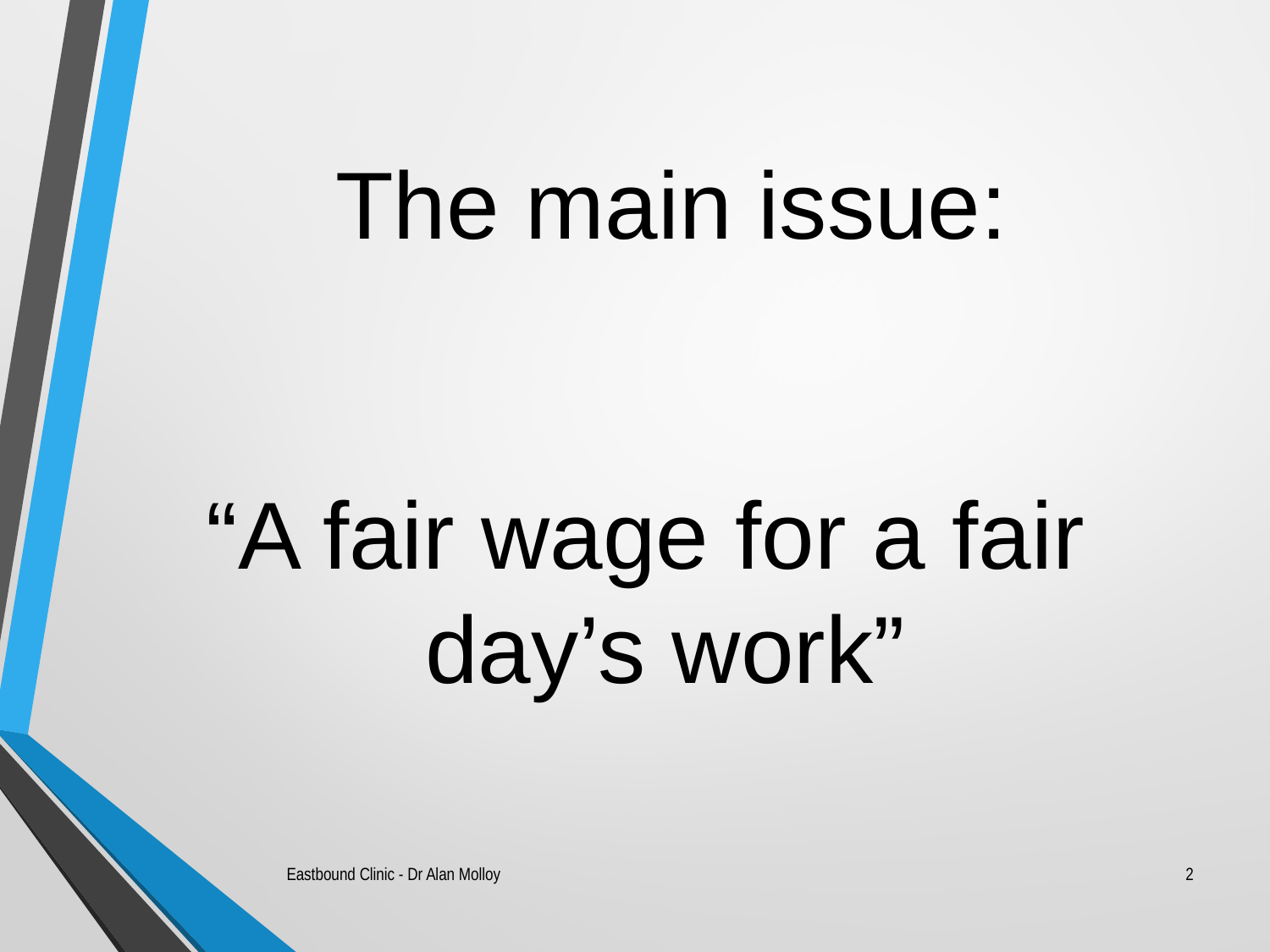

# The main issue:
“A fair wage for a fair day’s work”
Eastbound Clinic - Dr Alan Molloy
2